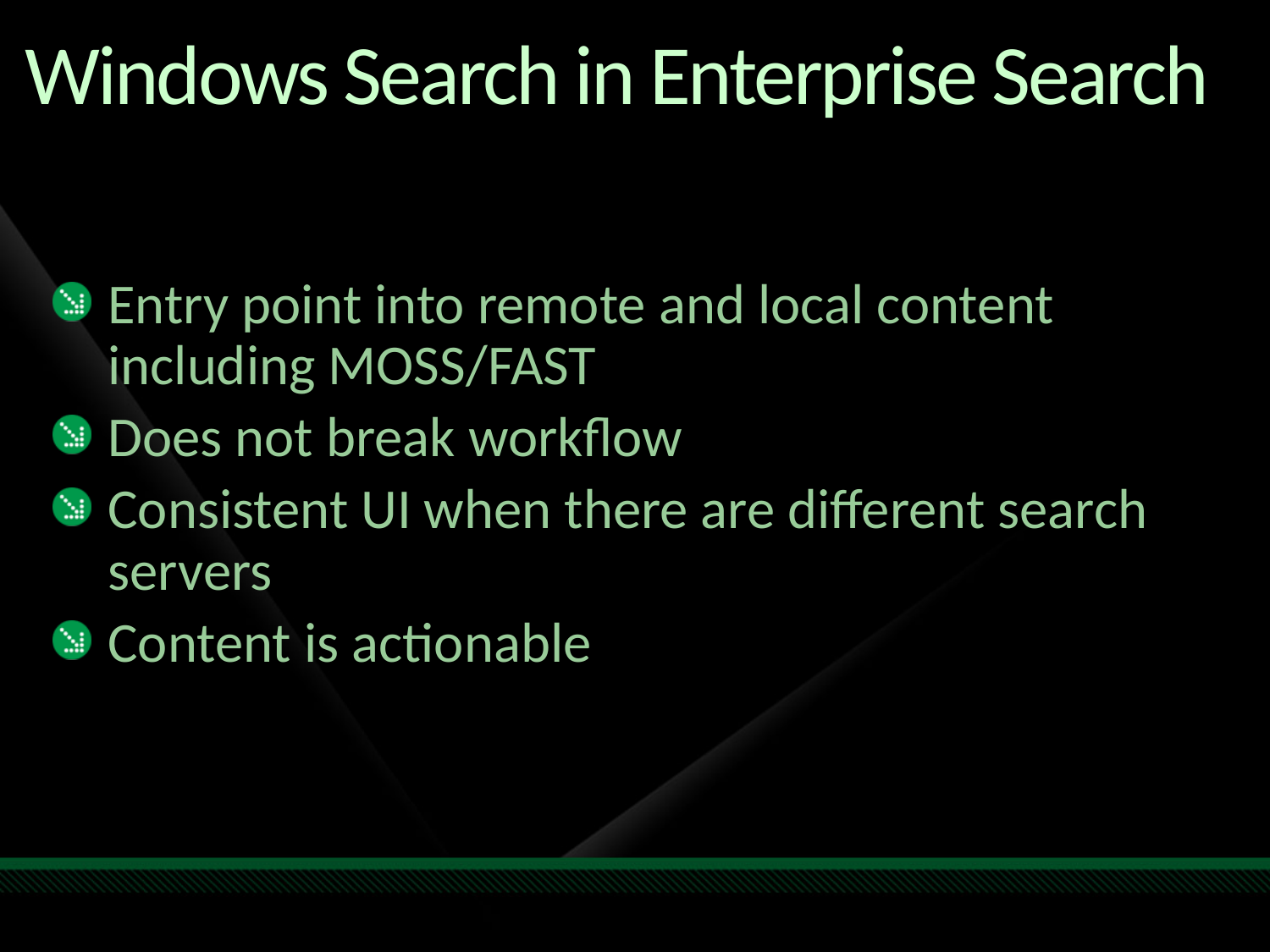

# Windows Search in Enterprise Search
Entry point into remote and local content including MOSS/FAST
Does not break workflow
Consistent UI when there are different search servers
Content is actionable